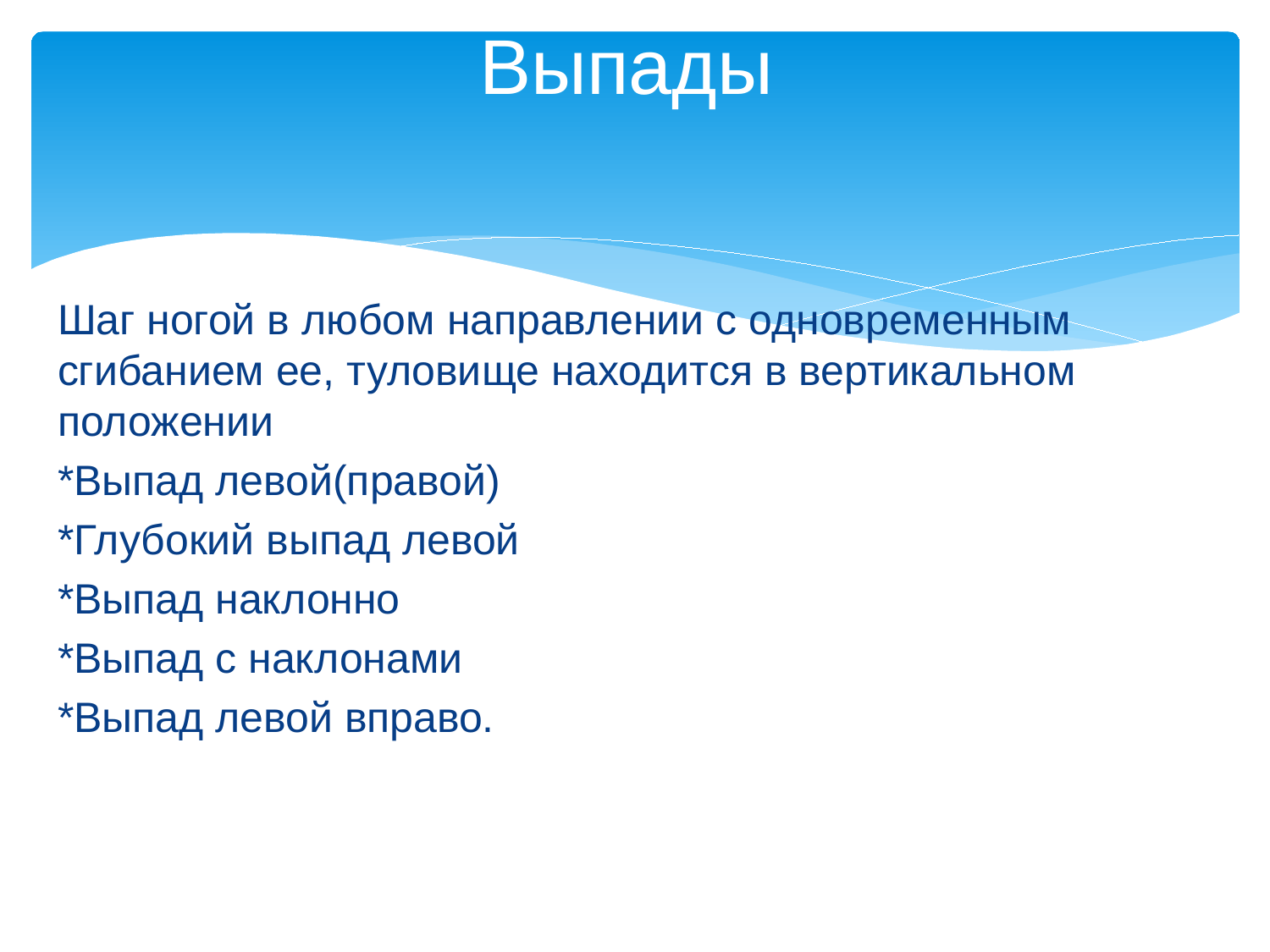

# Выпады
Шаг ногой в любом направлении с одновременным сгибанием ее, туловище находится в вертикальном положении
*Выпад левой(правой)
*Глубокий выпад левой
*Выпад наклонно
*Выпад с наклонами
*Выпад левой вправо.